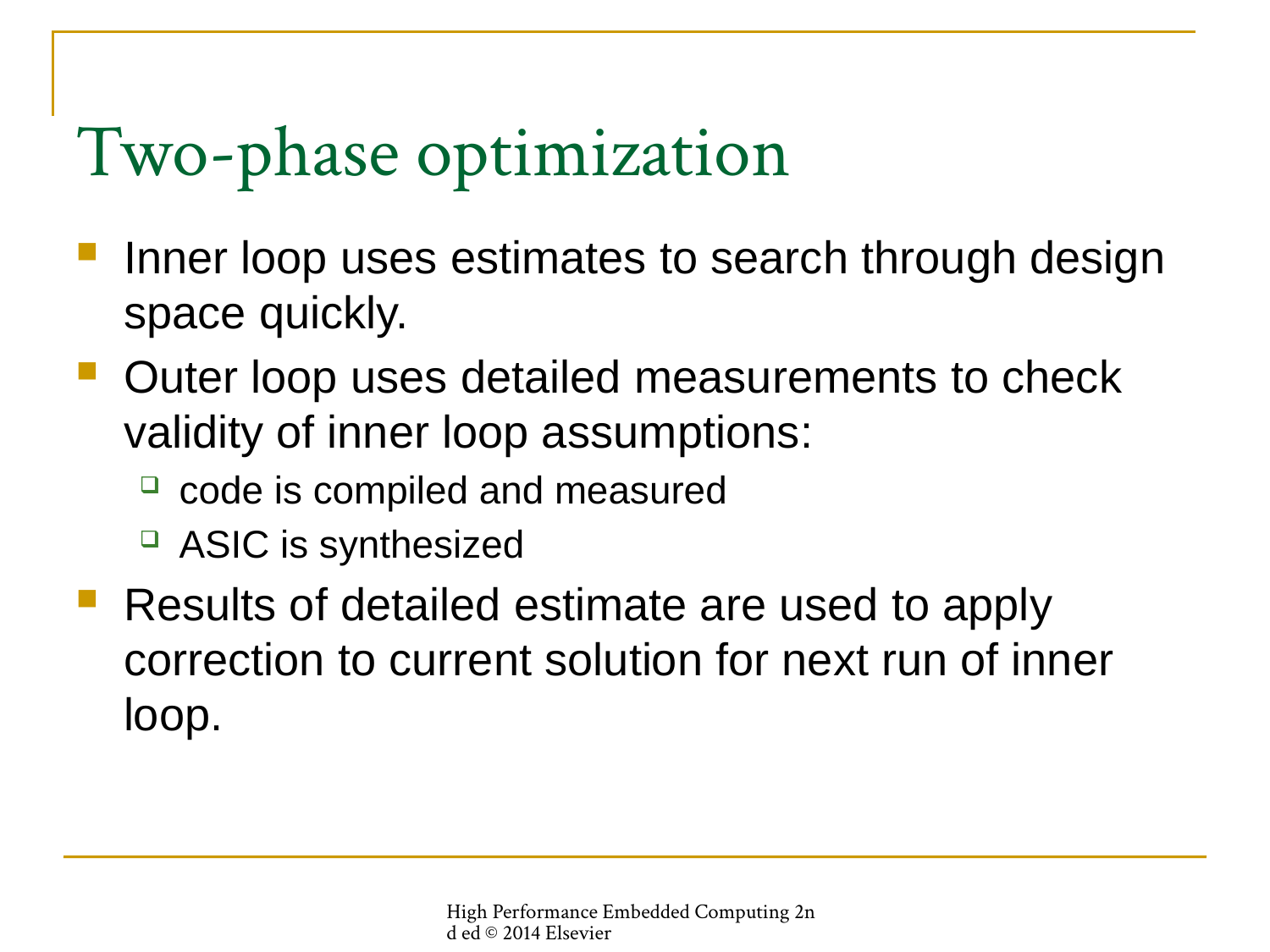

# Two-phase optimization
Inner loop uses estimates to search through design space quickly.
Outer loop uses detailed measurements to check validity of inner loop assumptions:
code is compiled and measured
ASIC is synthesized
Results of detailed estimate are used to apply correction to current solution for next run of inner loop.
High Performance Embedded Computing 2nd ed © 2014 Elsevier